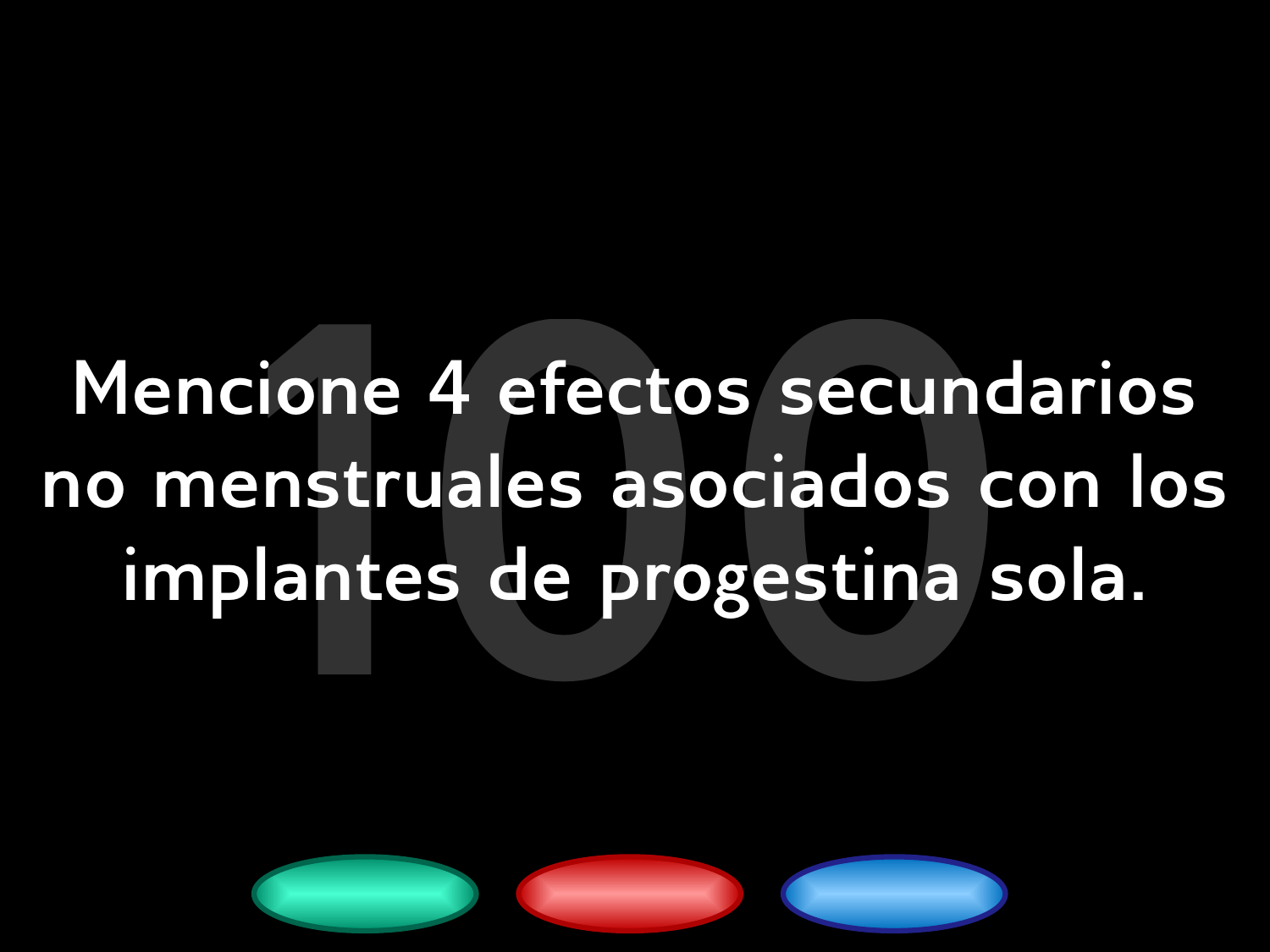

Mencione 4 efectos secundarios
no menstruales asociados con los implantes de progestina sola.
100

8